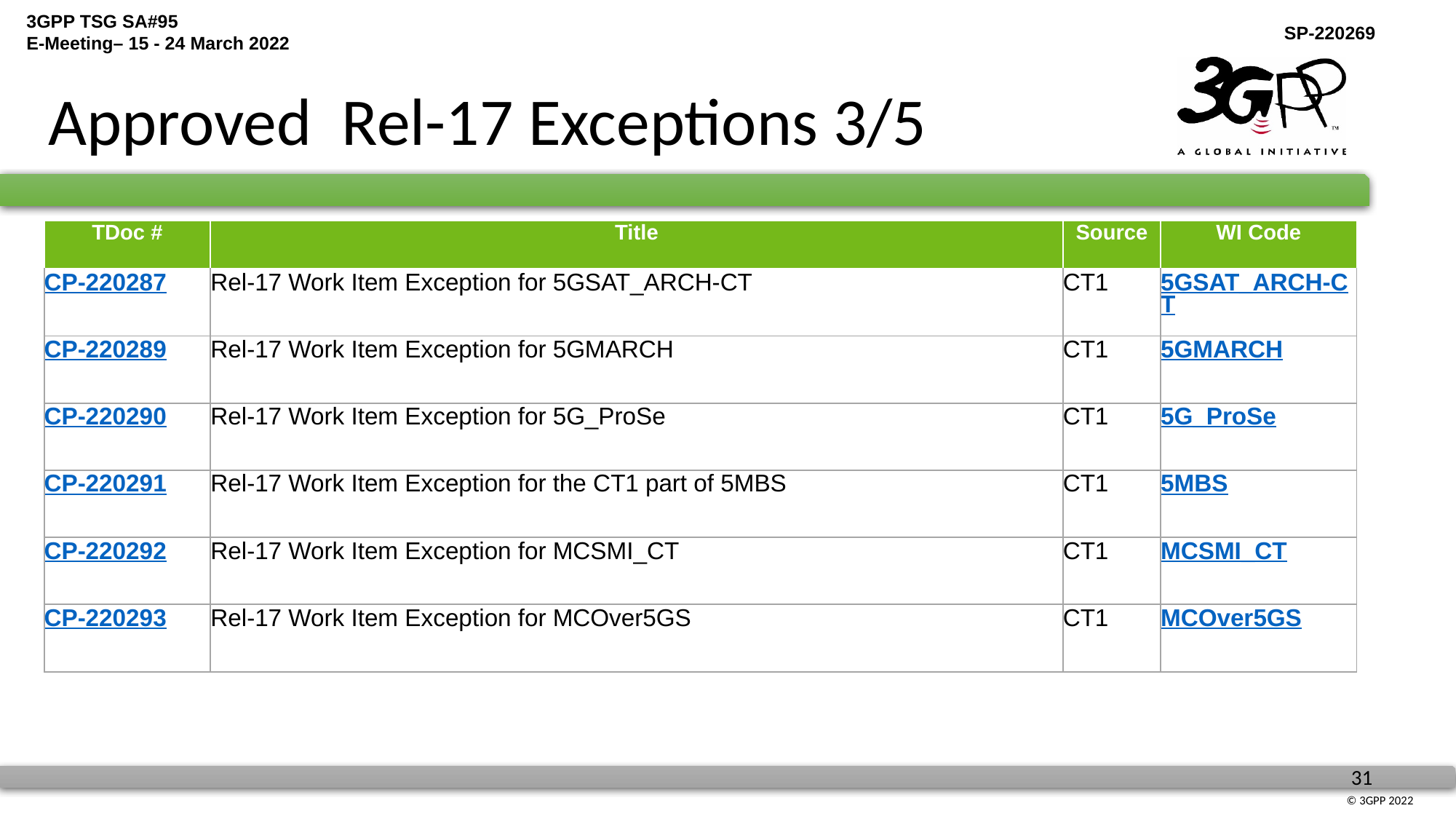

# Approved  Rel-17 Exceptions 3/5
| TDoc # | Title | Source | WI Code |
| --- | --- | --- | --- |
| CP-220287 | Rel-17 Work Item Exception for 5GSAT\_ARCH-CT | CT1 | 5GSAT\_ARCH-CT |
| CP-220289 | Rel-17 Work Item Exception for 5GMARCH | CT1 | 5GMARCH |
| CP-220290 | Rel-17 Work Item Exception for 5G\_ProSe | CT1 | 5G\_ProSe |
| CP-220291 | Rel-17 Work Item Exception for the CT1 part of 5MBS | CT1 | 5MBS |
| CP-220292 | Rel-17 Work Item Exception for MCSMI\_CT | CT1 | MCSMI\_CT |
| CP-220293 | Rel-17 Work Item Exception for MCOver5GS | CT1 | MCOver5GS |